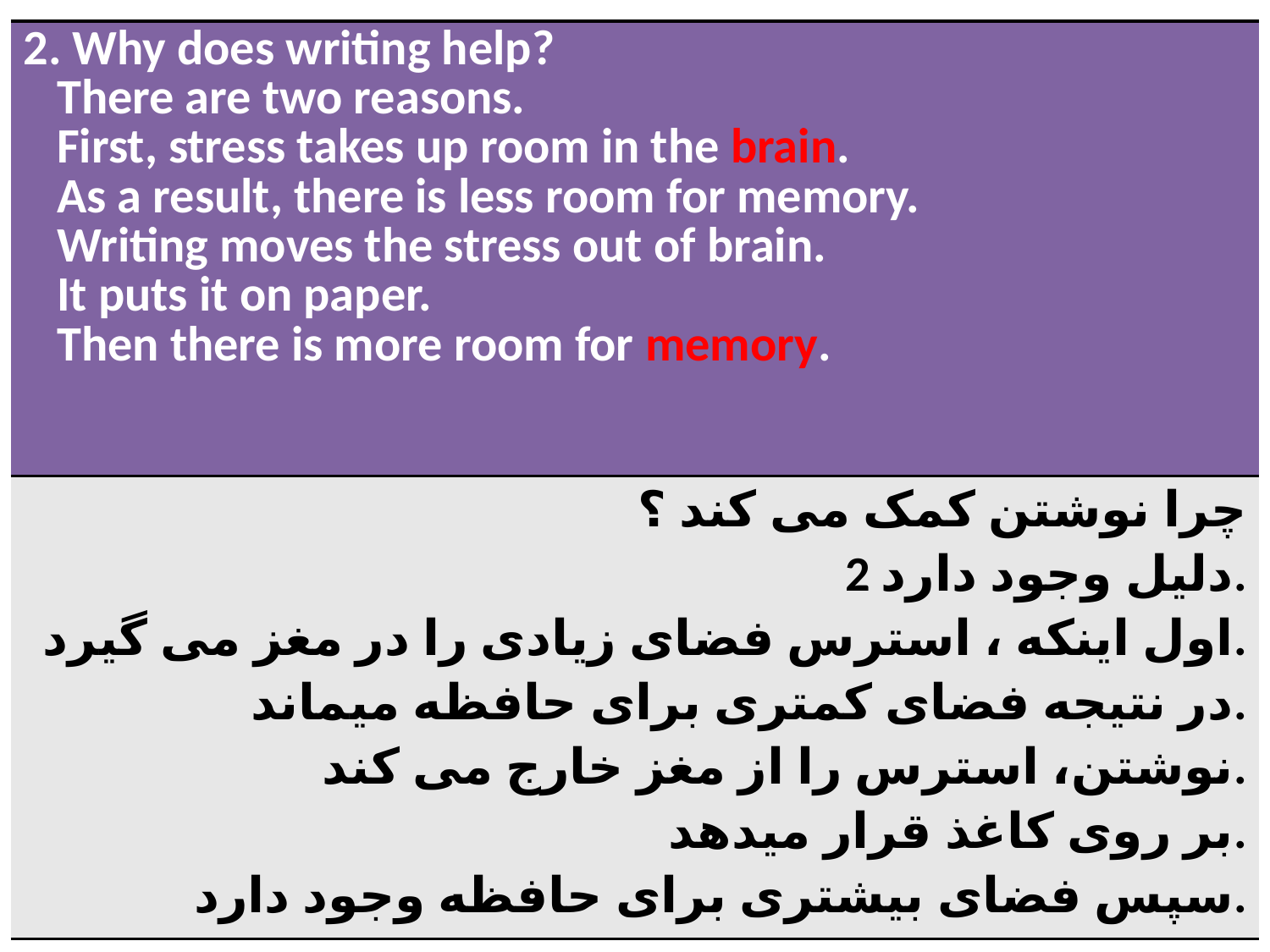

| 2. Why does writing help? There are two reasons. First, stress takes up room in the brain. As a result, there is less room for memory. Writing moves the stress out of brain. It puts it on paper. Then there is more room for memory. |
| --- |
| چرا نوشتن کمک می کند ؟ 2 دلیل وجود دارد. اول اینکه ، استرس فضای زیادی را در مغز می گیرد. در نتیجه فضای کمتری برای حافظه میماند. نوشتن، استرس را از مغز خارج می کند. بر روی کاغذ قرار میدهد. سپس فضای بیشتری برای حافظه وجود دارد. |